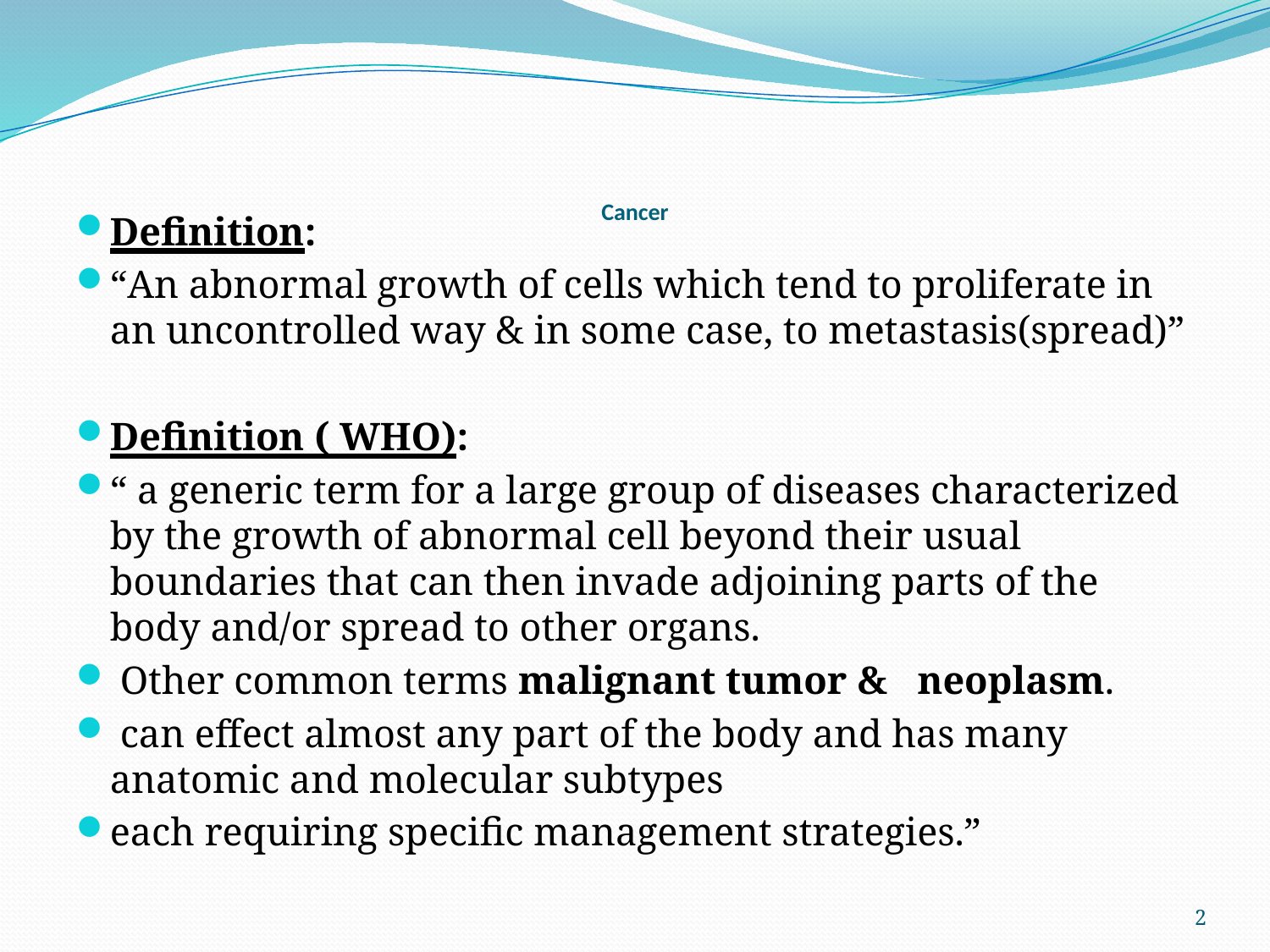

# Cancer
Definition:
“An abnormal growth of cells which tend to proliferate in an uncontrolled way & in some case, to metastasis(spread)”

Definition ( WHO):
“ a generic term for a large group of diseases characterized by the growth of abnormal cell beyond their usual boundaries that can then invade adjoining parts of the body and/or spread to other organs.
 Other common terms malignant tumor &   neoplasm.
 can effect almost any part of the body and has many anatomic and molecular subtypes
each requiring specific management strategies.”

2